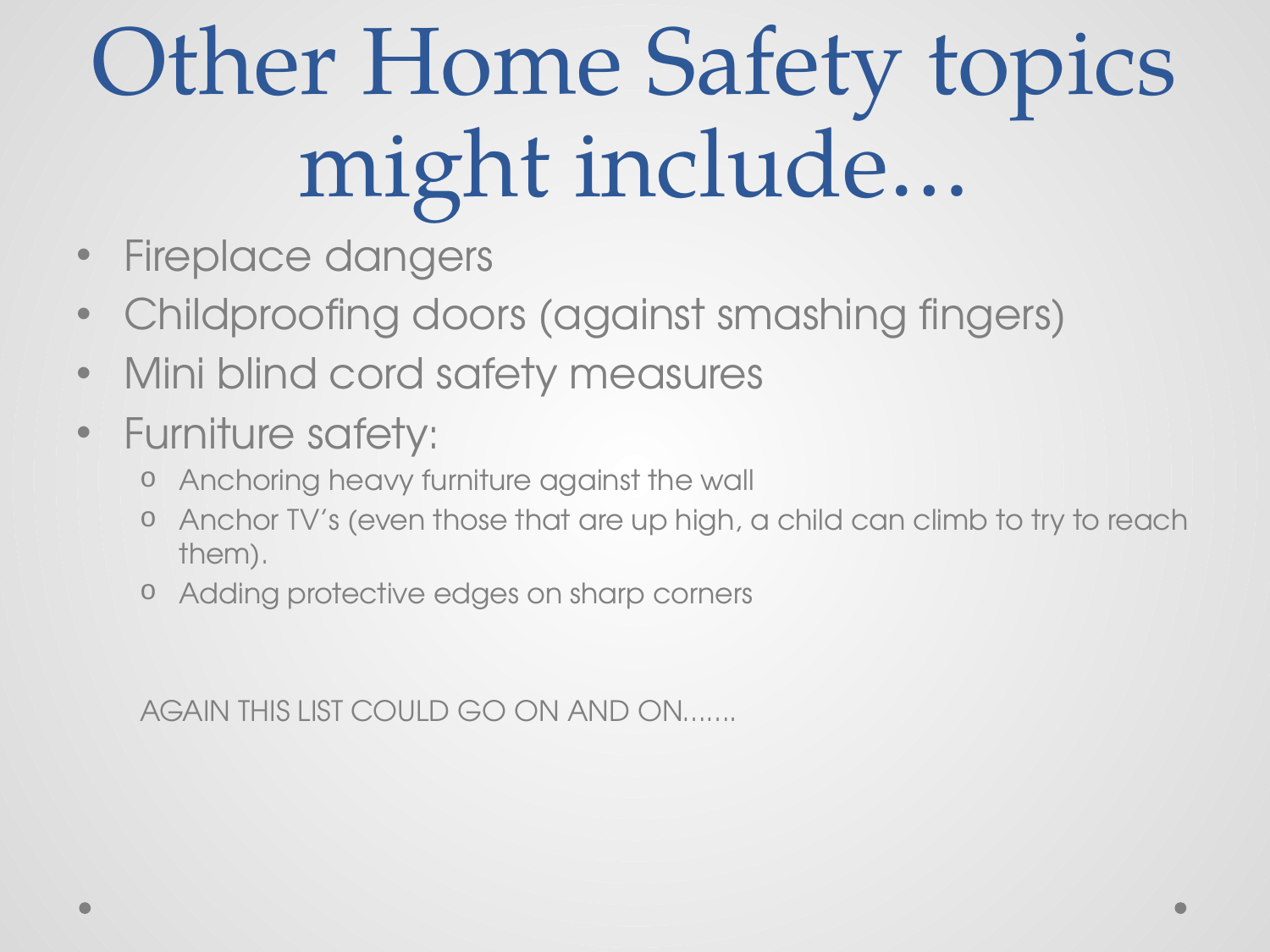

# Other Home Safety topics might include…
Fireplace dangers
Childproofing doors (against smashing fingers)
Mini blind cord safety measures
Furniture safety:
Anchoring heavy furniture against the wall
Anchor TV’s (even those that are up high, a child can climb to try to reach them).
Adding protective edges on sharp corners

AGAIN THIS LIST COULD GO ON AND ON…….